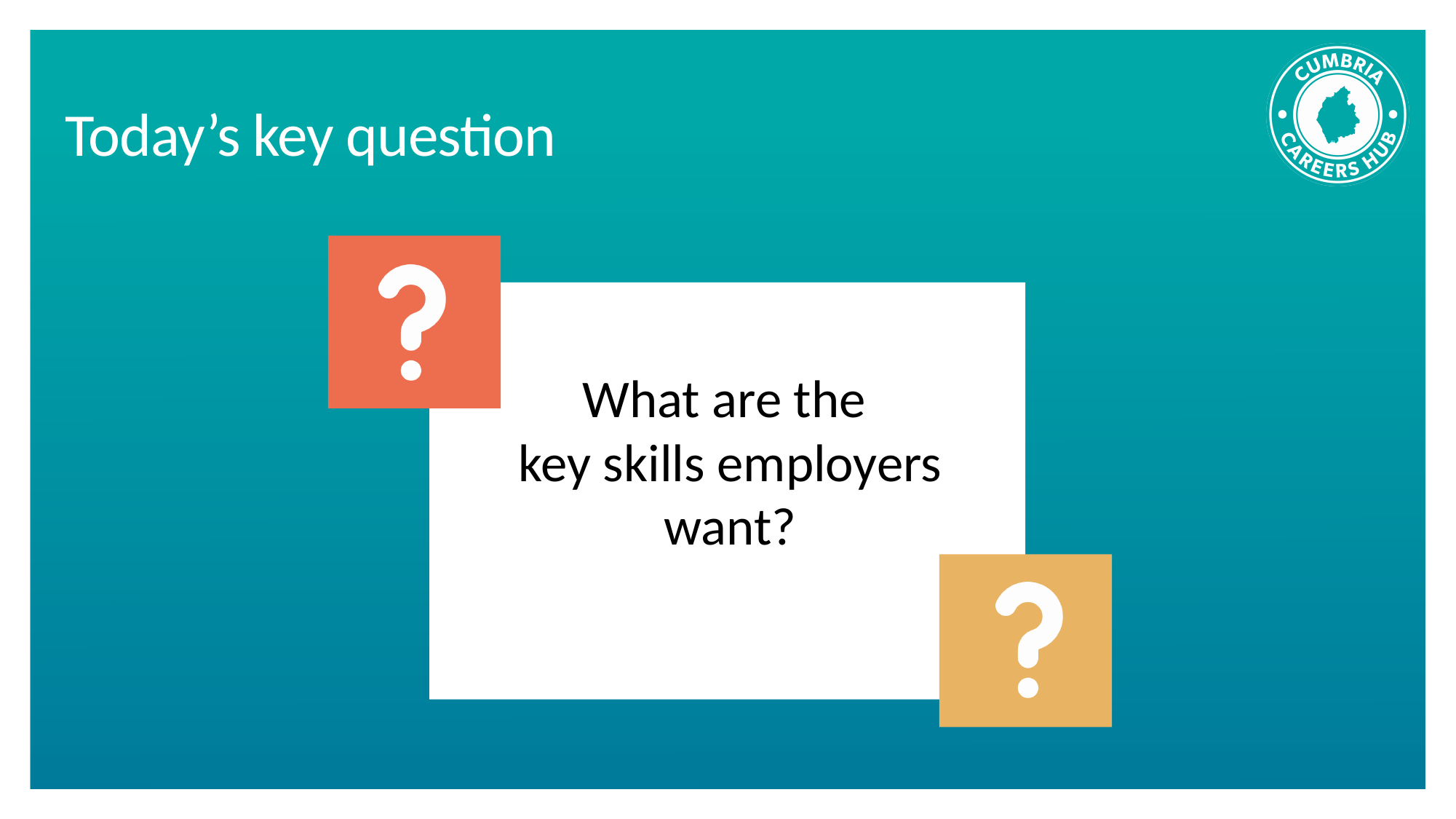

# Today’s key question
What are the
key skills employers want?